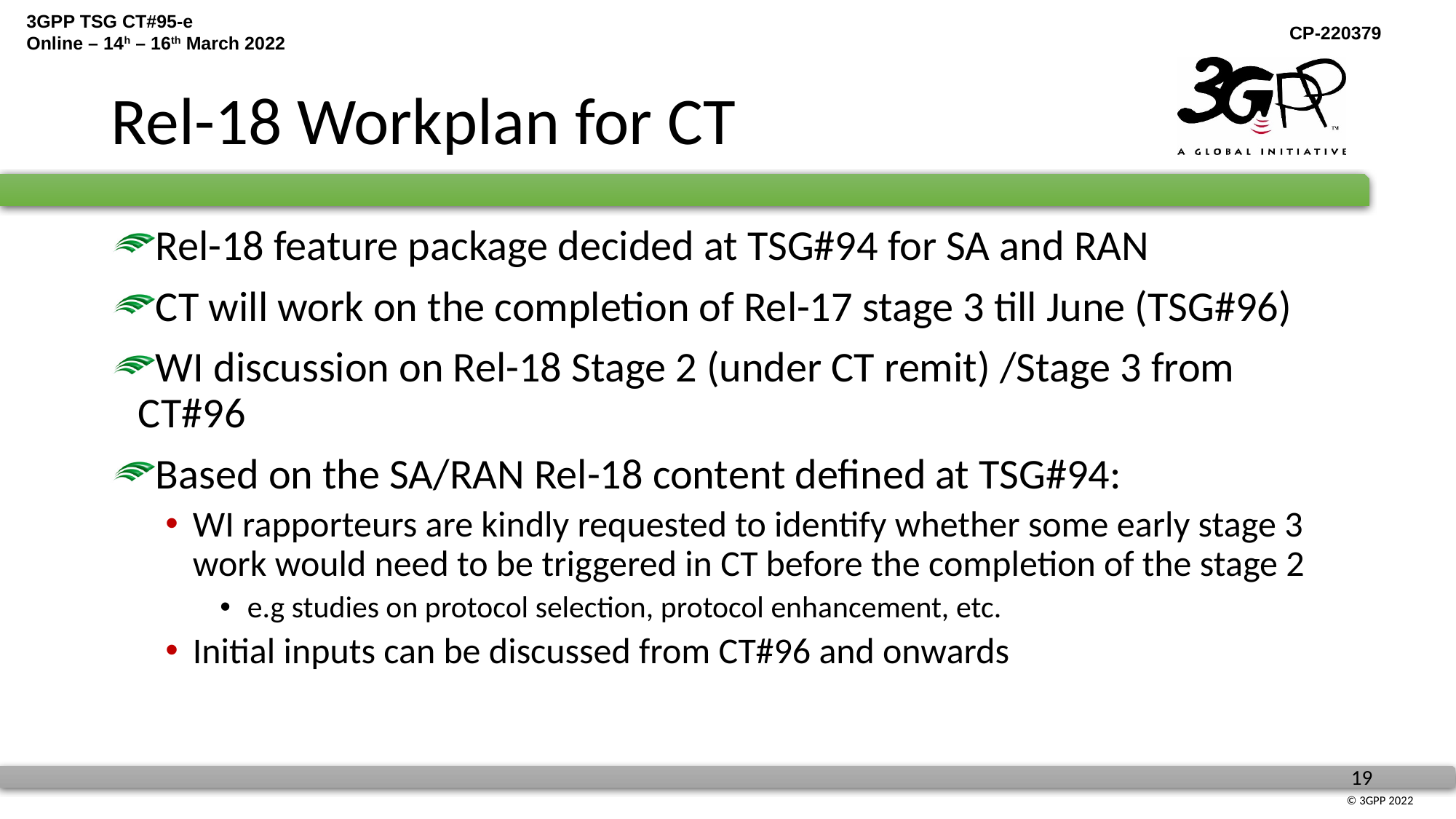

# Rel-18 Workplan for CT
Rel-18 feature package decided at TSG#94 for SA and RAN
CT will work on the completion of Rel-17 stage 3 till June (TSG#96)
WI discussion on Rel-18 Stage 2 (under CT remit) /Stage 3 from CT#96
Based on the SA/RAN Rel-18 content defined at TSG#94:
WI rapporteurs are kindly requested to identify whether some early stage 3 work would need to be triggered in CT before the completion of the stage 2
e.g studies on protocol selection, protocol enhancement, etc.
Initial inputs can be discussed from CT#96 and onwards